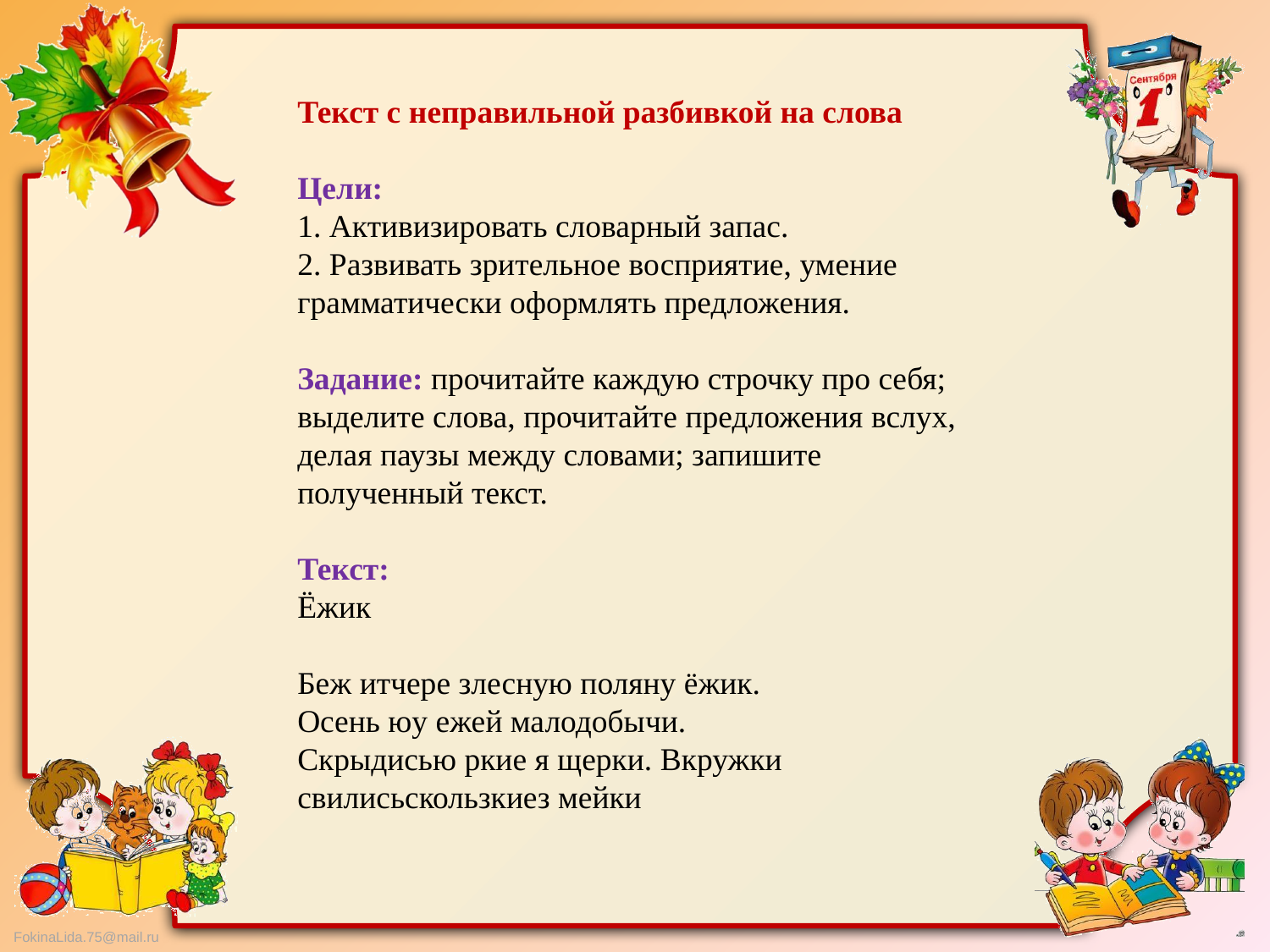

Текст с неправильной разбивкой на слова
Цели:
1. Активизировать словарный запас.
2. Развивать зрительное восприятие, умение грамматически оформлять предложения.
Задание: прочитайте каждую строчку про себя; выделите слова, прочитайте предложения вслух, делая паузы между словами; запишите полученный текст.
Текст:
Ёжик
Беж итчере злесную поляну ёжик.
Осень юу ежей малодобычи.
Скрыдисью ркие я щерки. Вкружки свилисьскользкиез мейки